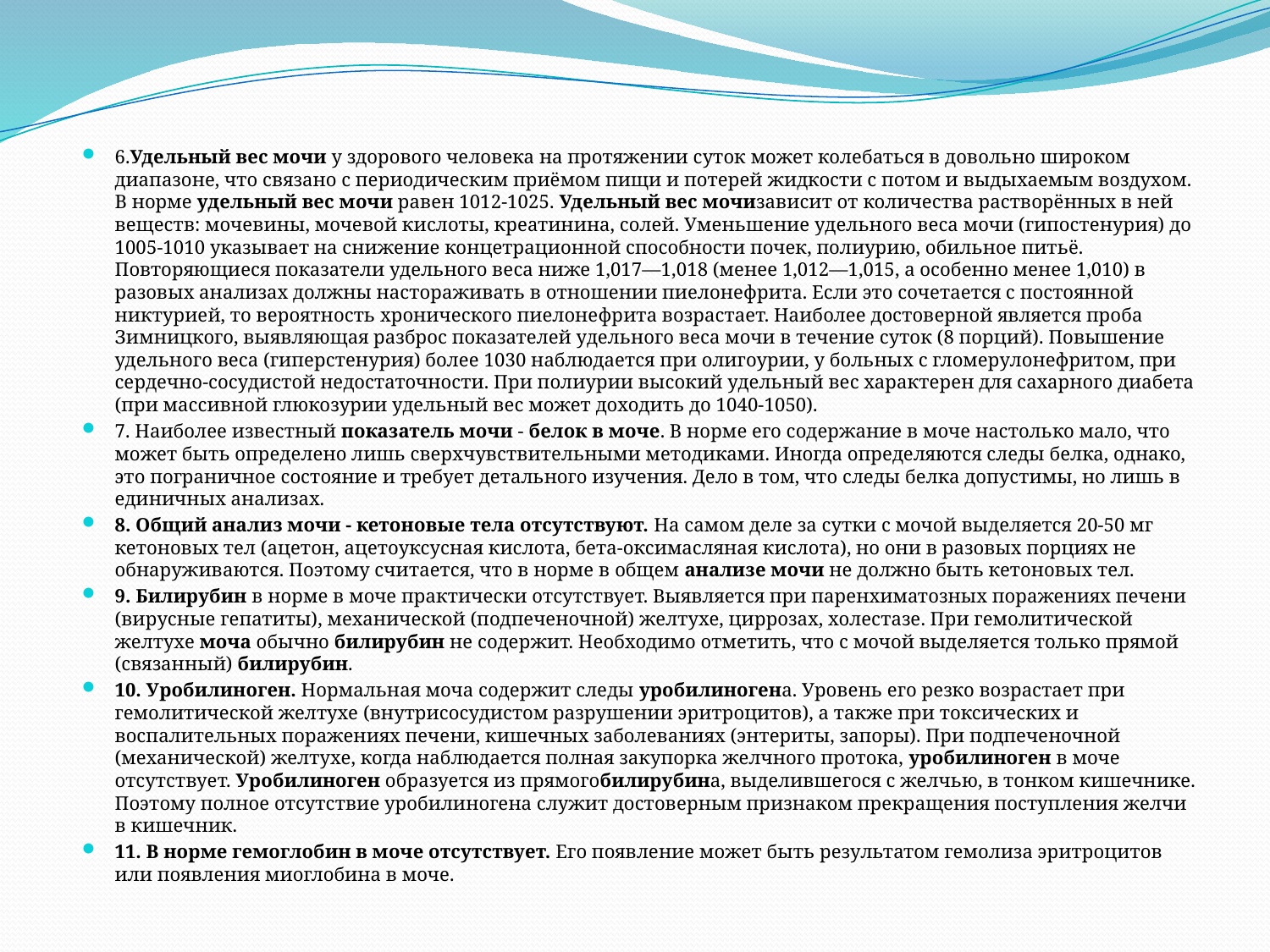

#
6.Удельный вес мочи у здорового человека на протяжении суток может колебаться в довольно широком диапазоне, что связано с периодическим приёмом пищи и потерей жидкости с потом и выдыхаемым воздухом. В норме удельный вес мочи равен 1012-1025. Удельный вес мочизависит от количества растворённых в ней веществ: мочевины, мочевой кислоты, креатинина, солей. Уменьшение удельного веса мочи (гипостенурия) до 1005-1010 указывает на снижение концетрационной способности почек, полиурию, обильное питьё. Повторяющиеся показатели удельного веса ниже 1,017—1,018 (менее 1,012—1,015, а особенно менее 1,010) в разовых анализах должны настораживать в отношении пиелонефрита. Если это сочетается с постоянной никтурией, то вероятность хронического пиелонефрита возрастает. Наиболее достоверной является проба Зимницкого, выявляющая разброс показателей удельного веса мочи в течение суток (8 порций). Повышение удельного веса (гиперстенурия) более 1030 наблюдается при олигоурии, у больных с гломерулонефритом, при сердечно-сосудистой недостаточности. При полиурии высокий удельный вес характерен для сахарного диабета (при массивной глюкозурии удельный вес может доходить до 1040-1050).
7. Наиболее известный показатель мочи - белок в моче. В норме его содержание в моче настолько мало, что может быть определено лишь сверхчувствительными методиками. Иногда определяются следы белка, однако, это пограничное состояние и требует детального изучения. Дело в том, что следы белка допустимы, но лишь в единичных анализах.
8. Общий анализ мочи - кетоновые тела отсутствуют. На самом деле за сутки с мочой выделяется 20-50 мг кетоновых тел (ацетон, ацетоуксусная кислота, бета-оксимасляная кислота), но они в разовых порциях не обнаруживаются. Поэтому считается, что в норме в общем анализе мочи не должно быть кетоновых тел.
9. Билирубин в норме в моче практически отсутствует. Выявляется при паренхиматозных поражениях печени (вирусные гепатиты), механической (подпеченочной) желтухе, циррозах, холестазе. При гемолитической желтухе моча обычно билирубин не содержит. Необходимо отметить, что с мочой выделяется только прямой (связанный) билирубин.
10. Уробилиноген. Нормальная моча содержит следы уробилиногена. Уровень его резко возрастает при гемолитической желтухе (внутрисосудистом разрушении эритроцитов), а также при токсических и воспалительных поражениях печени, кишечных заболеваниях (энтериты, запоры). При подпеченочной (механической) желтухе, когда наблюдается полная закупорка желчного протока, уробилиноген в моче отсутствует. Уробилиноген образуется из прямогобилирубина, выделившегося с желчью, в тонком кишечнике. Поэтому полное отсутствие уробилиногена служит достоверным признаком прекращения поступления желчи в кишечник.
11. В норме гемоглобин в моче отсутствует. Его появление может быть результатом гемолиза эритроцитов или появления миоглобина в моче.